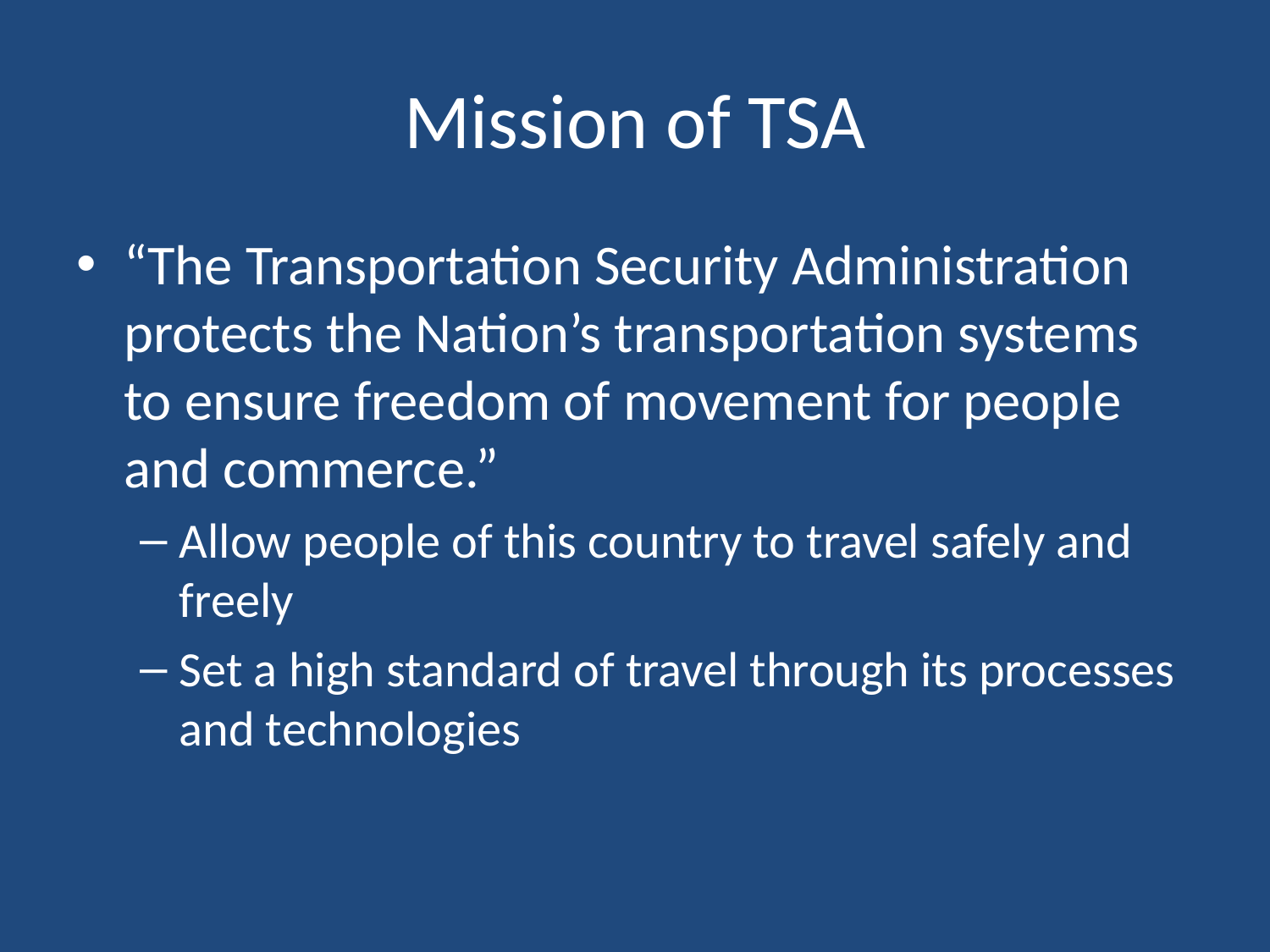

# Mission of TSA
“The Transportation Security Administration protects the Nation’s transportation systems to ensure freedom of movement for people and commerce.”
Allow people of this country to travel safely and freely
Set a high standard of travel through its processes and technologies